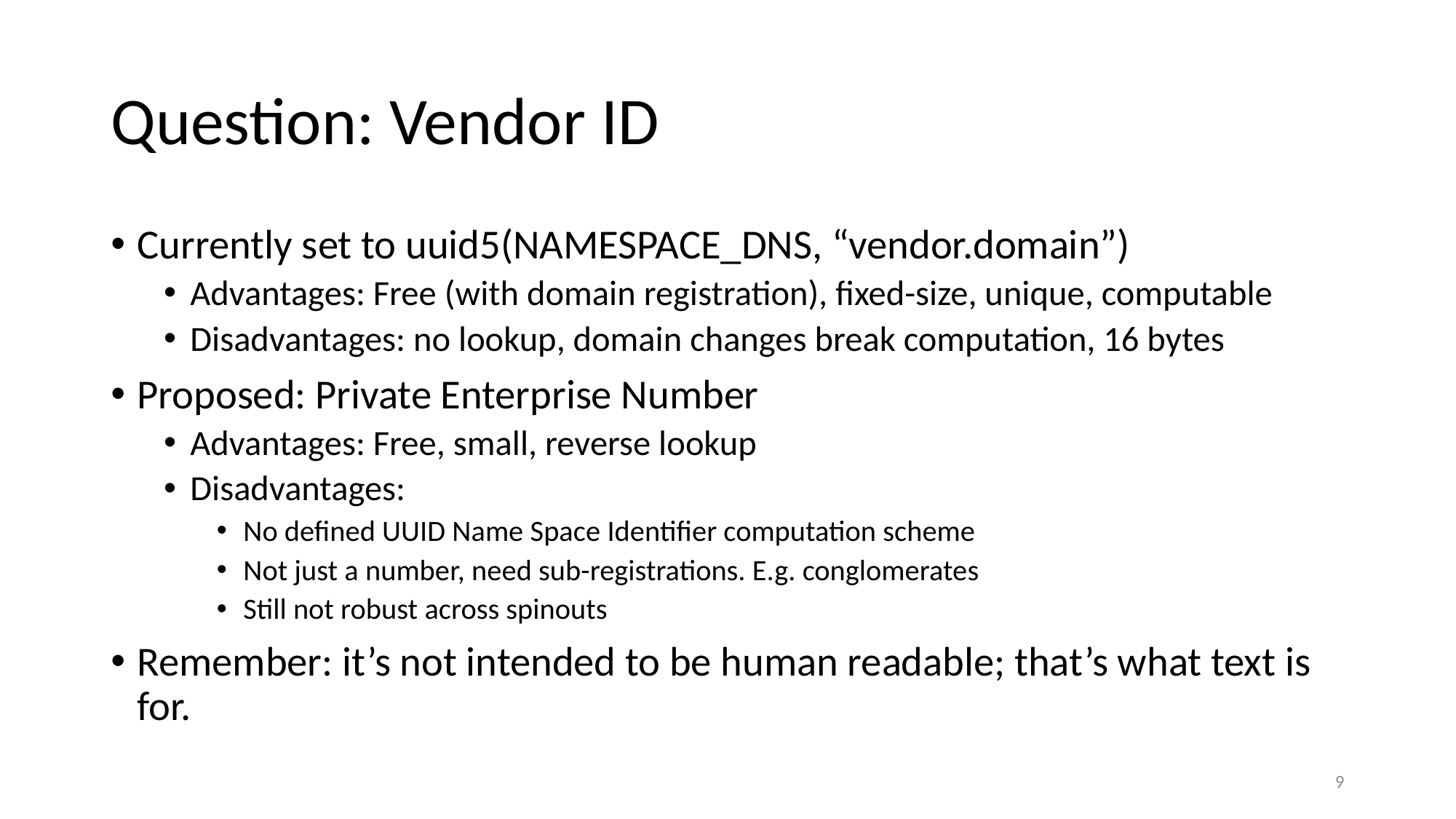

# Question: Vendor ID
Currently set to uuid5(NAMESPACE_DNS, “vendor.domain”)
Advantages: Free (with domain registration), fixed-size, unique, computable
Disadvantages: no lookup, domain changes break computation, 16 bytes
Proposed: Private Enterprise Number
Advantages: Free, small, reverse lookup
Disadvantages:
No defined UUID Name Space Identifier computation scheme
Not just a number, need sub-registrations. E.g. conglomerates
Still not robust across spinouts
Remember: it’s not intended to be human readable; that’s what text is for.
9